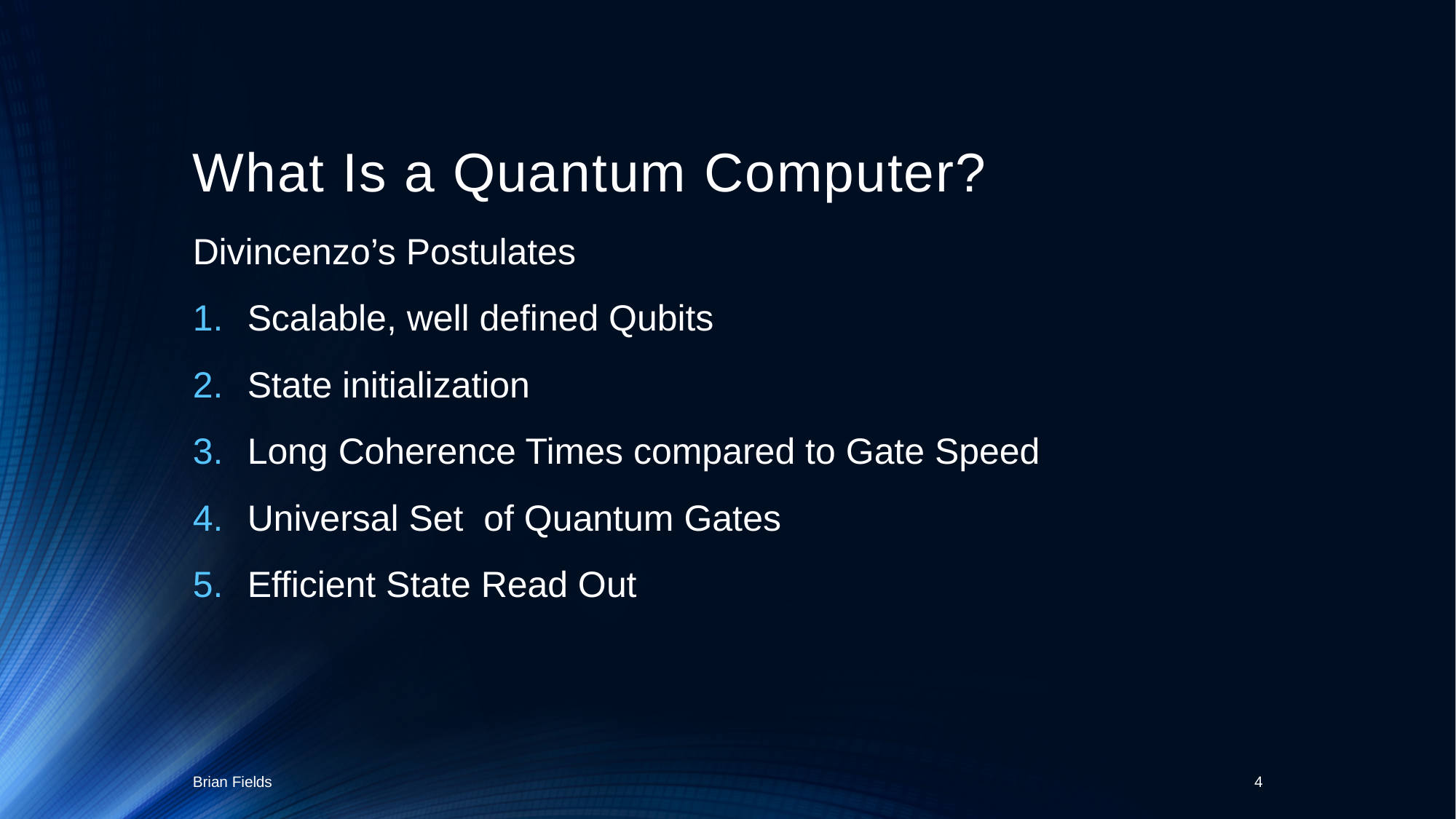

# What Is a Quantum Computer?
Divincenzo’s Postulates
Scalable, well defined Qubits
State initialization
Long Coherence Times compared to Gate Speed
Universal Set  of Quantum Gates
Efficient State Read Out

Brian Fields

4